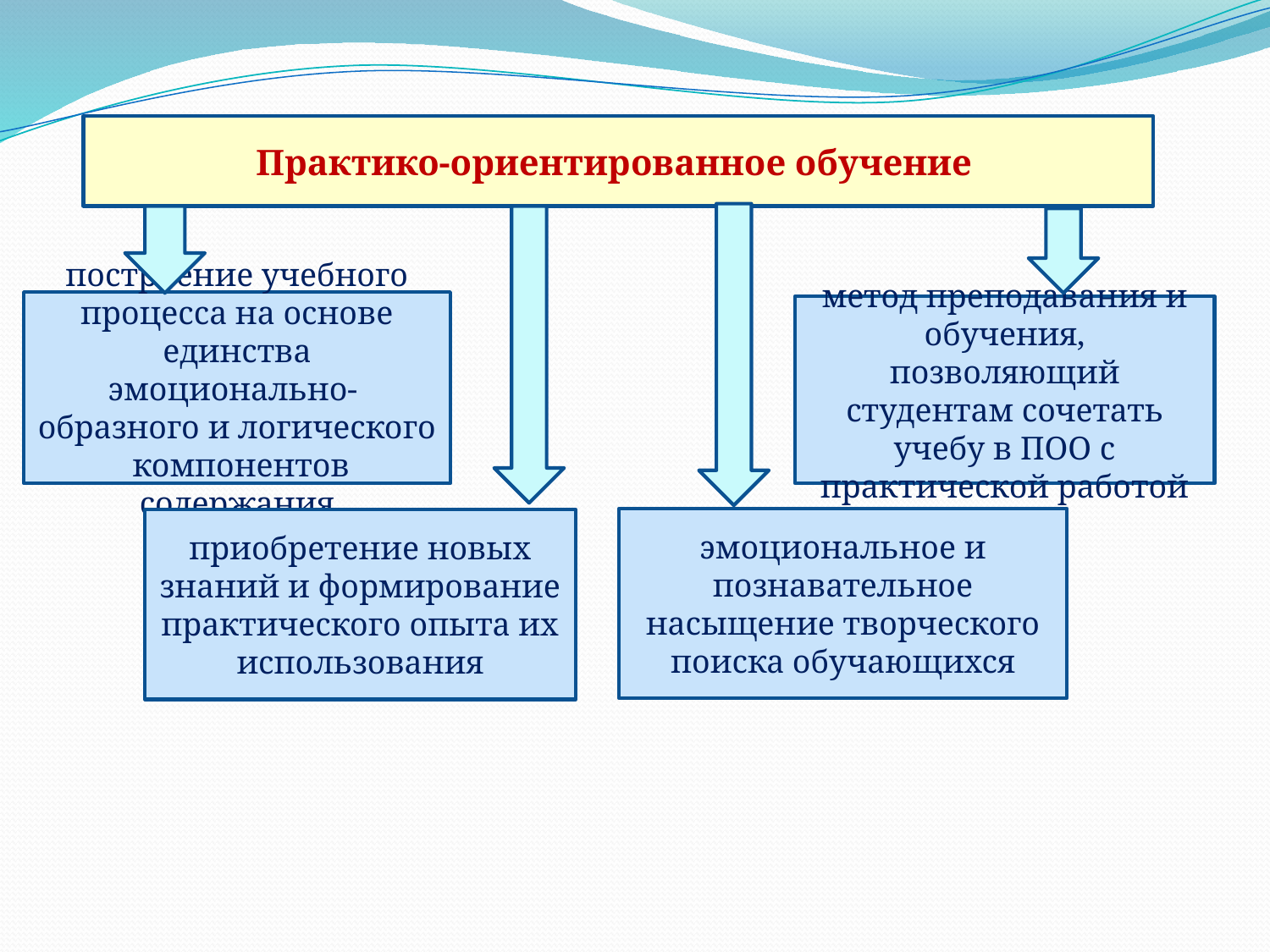

Практико-ориентированное обучение

построение учебного процесса на основе единства эмоционально-  образного и логического  компонентов содержания
метод преподавания и обучения, позволяющий студентам сочетать учебу в ПОО с практической работой
эмоциональное и познавательное насыщение творческого поиска обучающихся
приобретение новых знаний и формирование практического опыта их использования